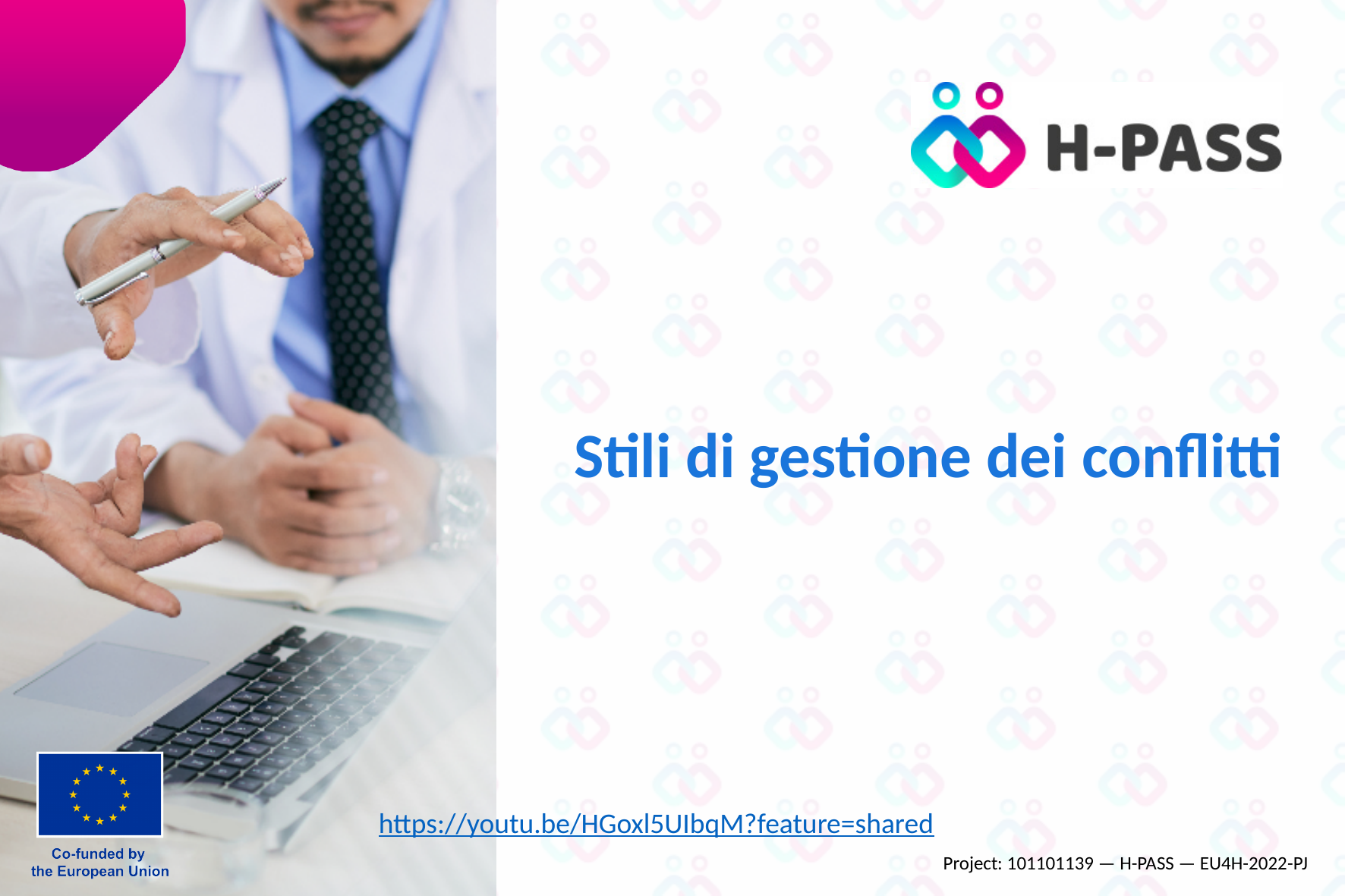

# Stili di gestione dei conflitti
https://youtu.be/HGoxl5UIbqM?feature=shared
Project: 101101139 — H-PASS — EU4H-2022-PJ